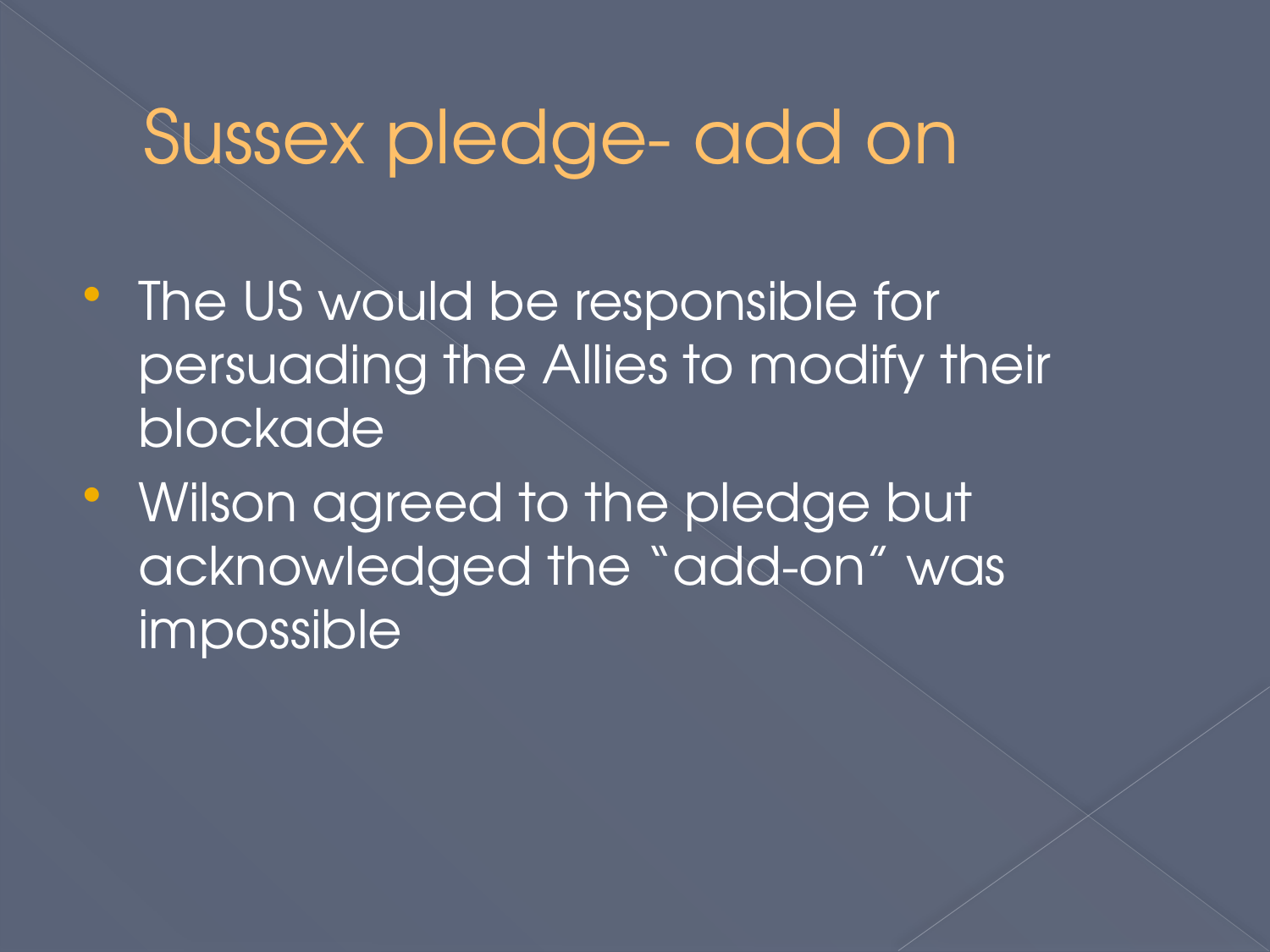

# Sussex pledge- add on
The US would be responsible for persuading the Allies to modify their blockade
Wilson agreed to the pledge but acknowledged the “add-on” was impossible